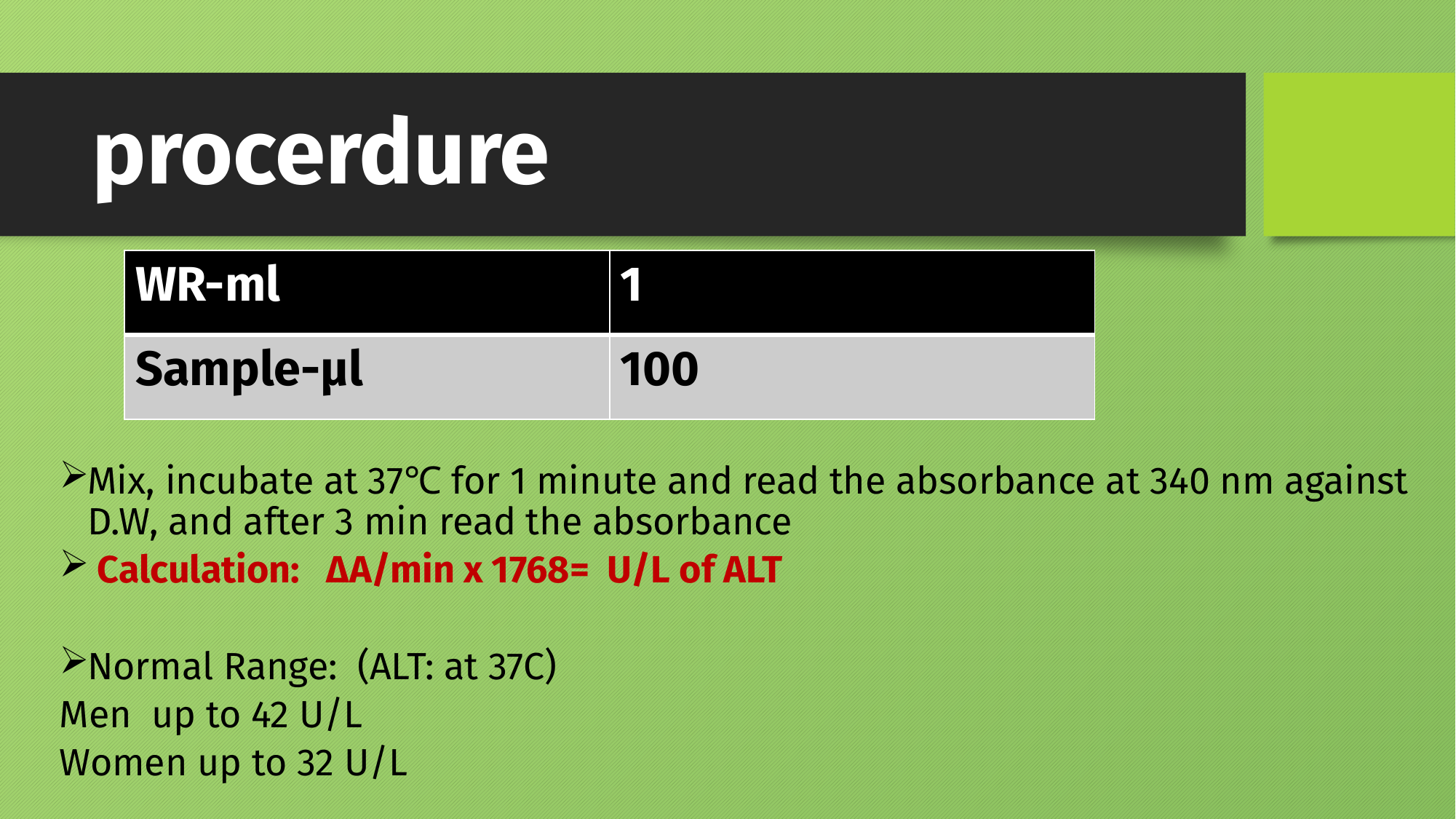

# procerdure
| WR-ml | 1 |
| --- | --- |
| Sample-µl | 100 |

Mix, incubate at 37℃ for 1 minute and read the absorbance at 340 nm against D.W, and after 3 min read the absorbance
 Calculation:   ΔA/min x 1768=  U/L of ALT

Normal Range:  (ALT: at 37C)
Men  up to 42 U/L
Women up to 32 U/L